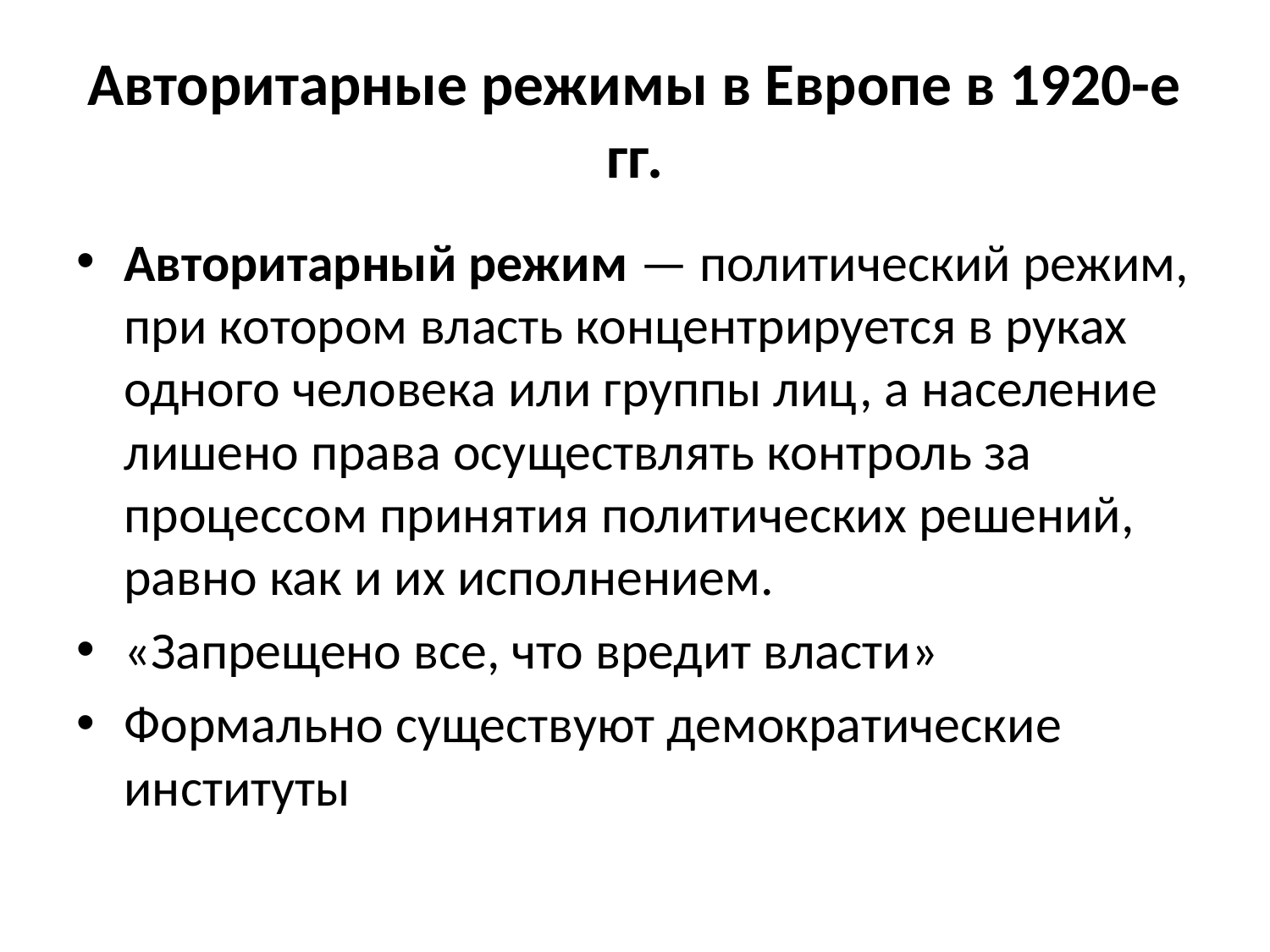

# Авторитарные режимы в Европе в 1920-е гг.
Авторитарный режим — политический режим, при котором власть концентрируется в руках одного человека или группы лиц, а население лишено права осуществлять контроль за процессом принятия политических решений, равно как и их исполнением.
«Запрещено все, что вредит власти»
Формально существуют демократические институты